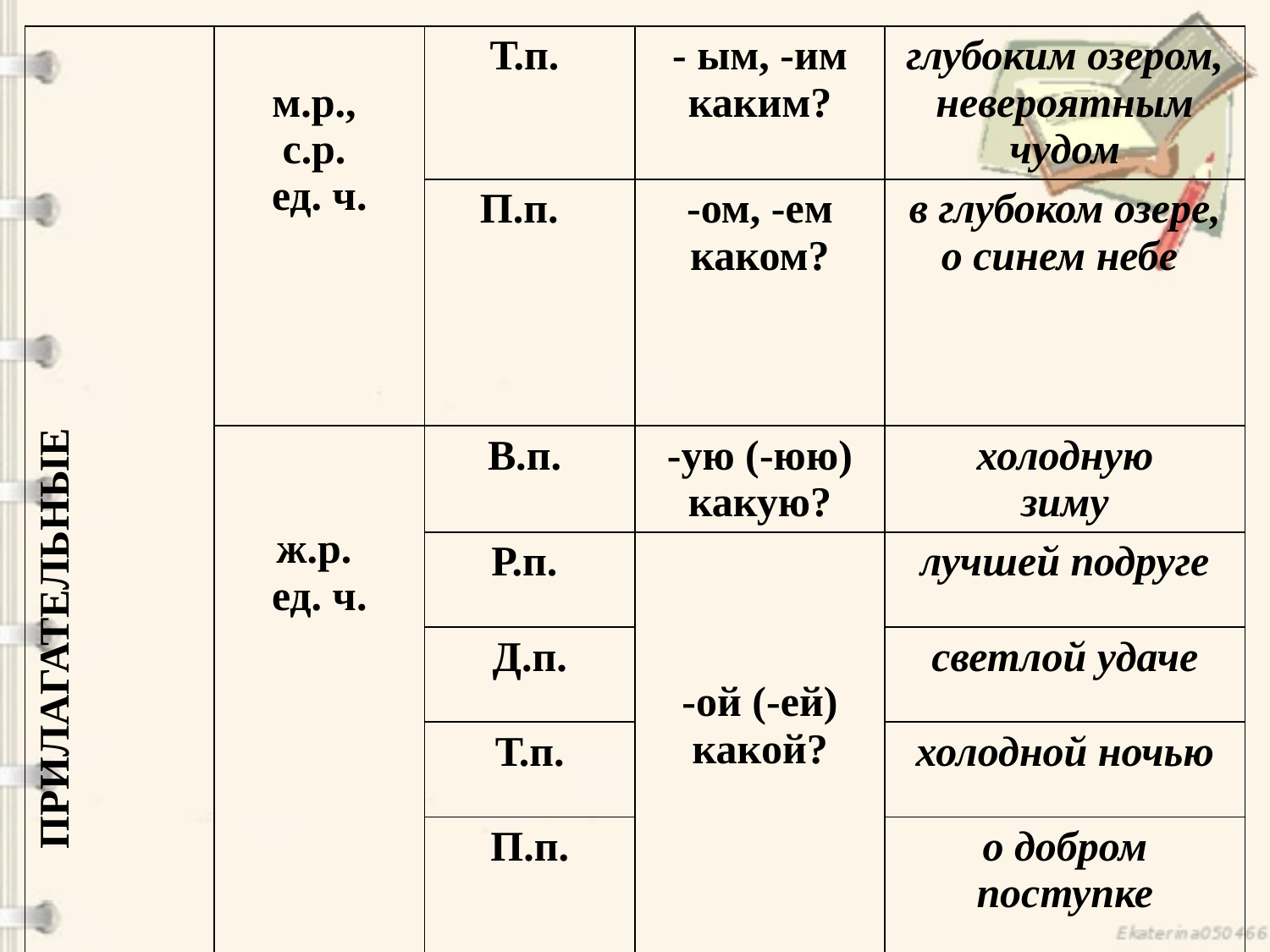

| ПРИЛАГАТЕЛЬНЫЕ | м.р., с.р. ед. ч. | Т.п. | - ым, -им каким? | глубоким озером, невероятным чудом |
| --- | --- | --- | --- | --- |
|  |  | П.п. | -ом, -ем каком? | в глубоком озере, о синем небе |
|  | ж.р. ед. ч. | В.п. | -ую (-юю) какую? | холодную зиму |
|  |  | Р.п. | -ой (-ей) какой? | лучшей подруге |
|  |  | Д.п. |  | светлой удаче |
|  |  | Т.п. |  | холодной ночью |
|  |  | П.п. |  | о добром поступке |